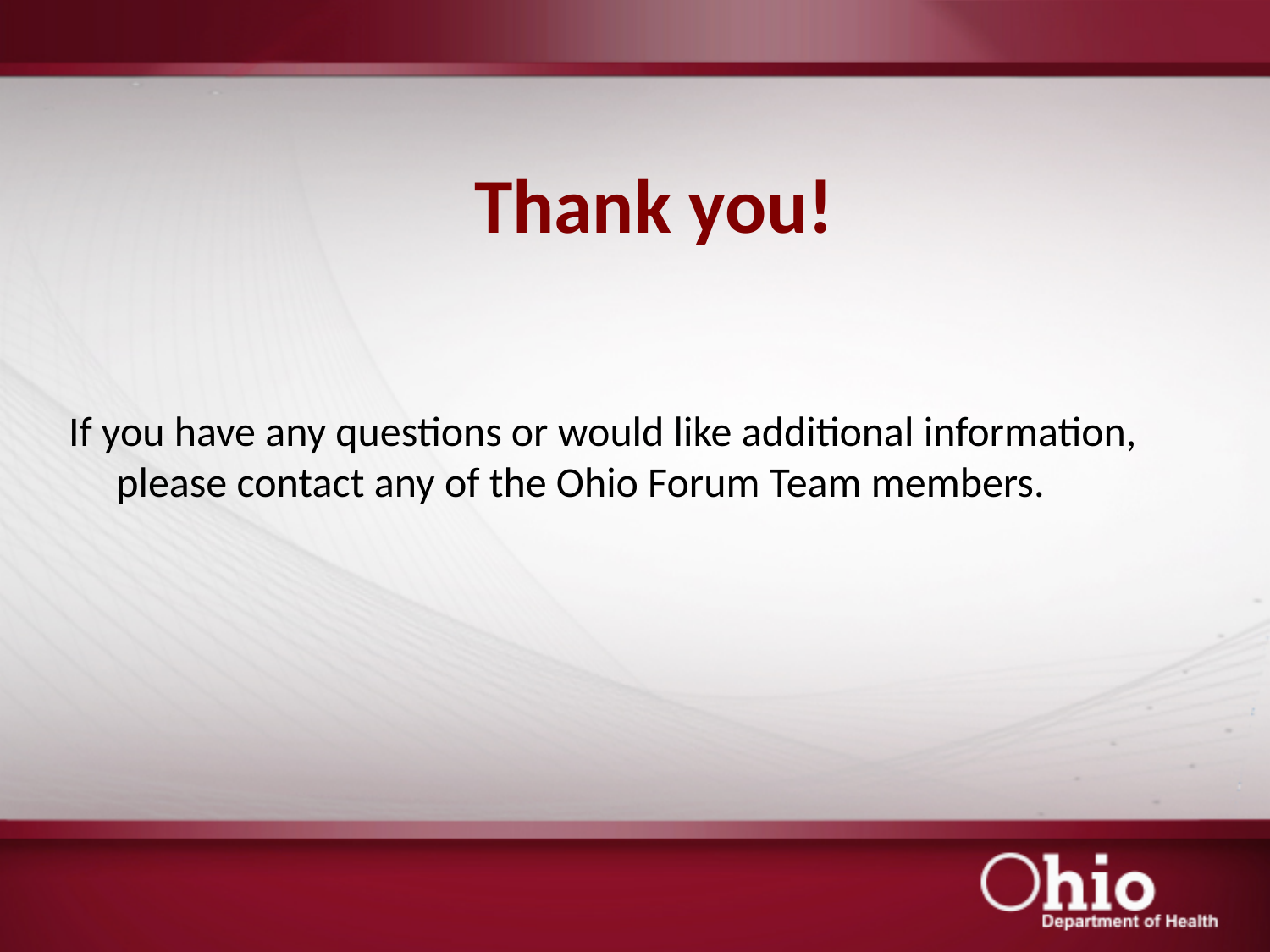

# Thank you!

If you have any questions or would like additional information, please contact any of the Ohio Forum Team members.